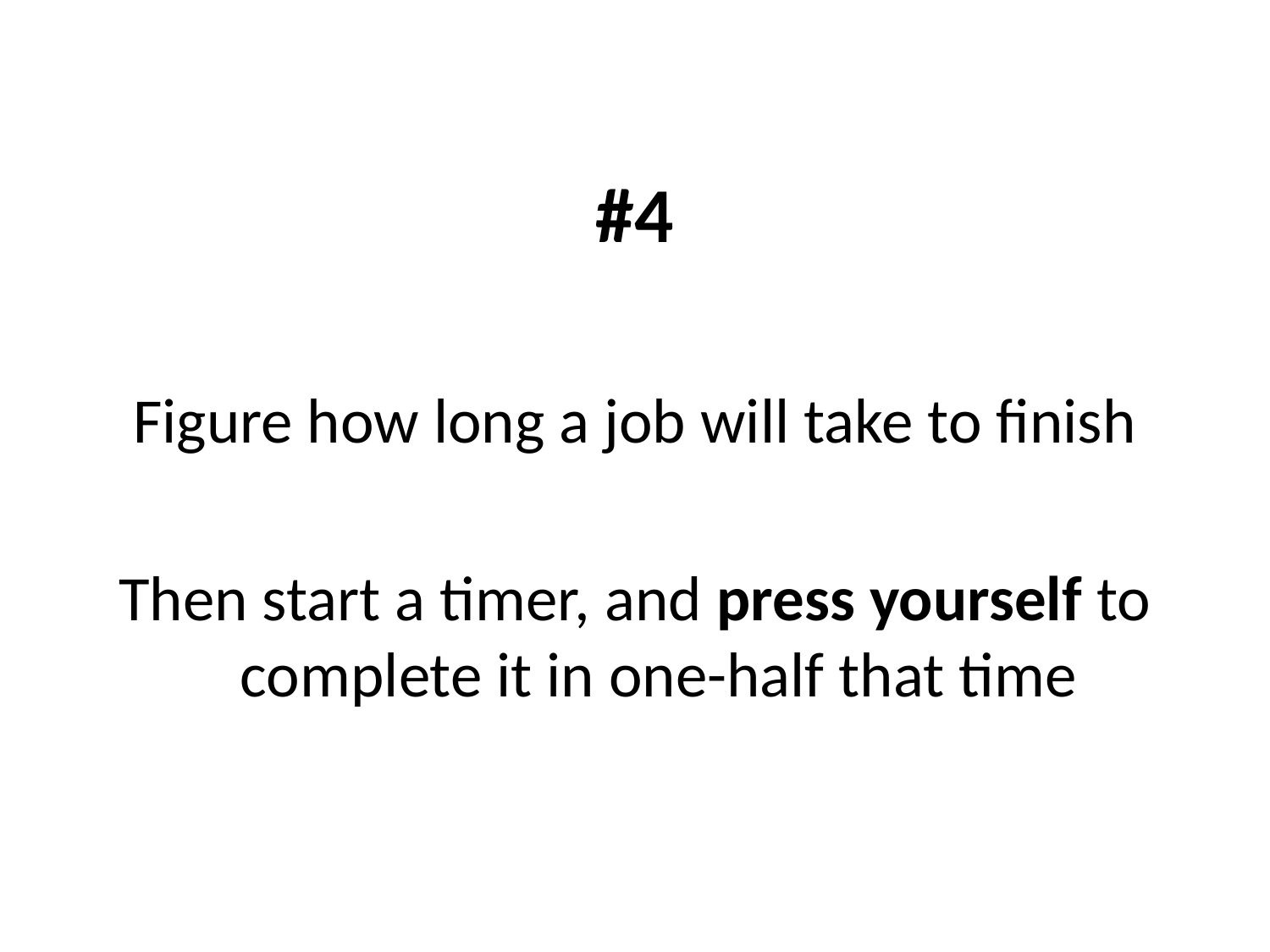

#4

Figure how long a job will take to finish

Then start a timer, and press yourself to complete it in one-half that time